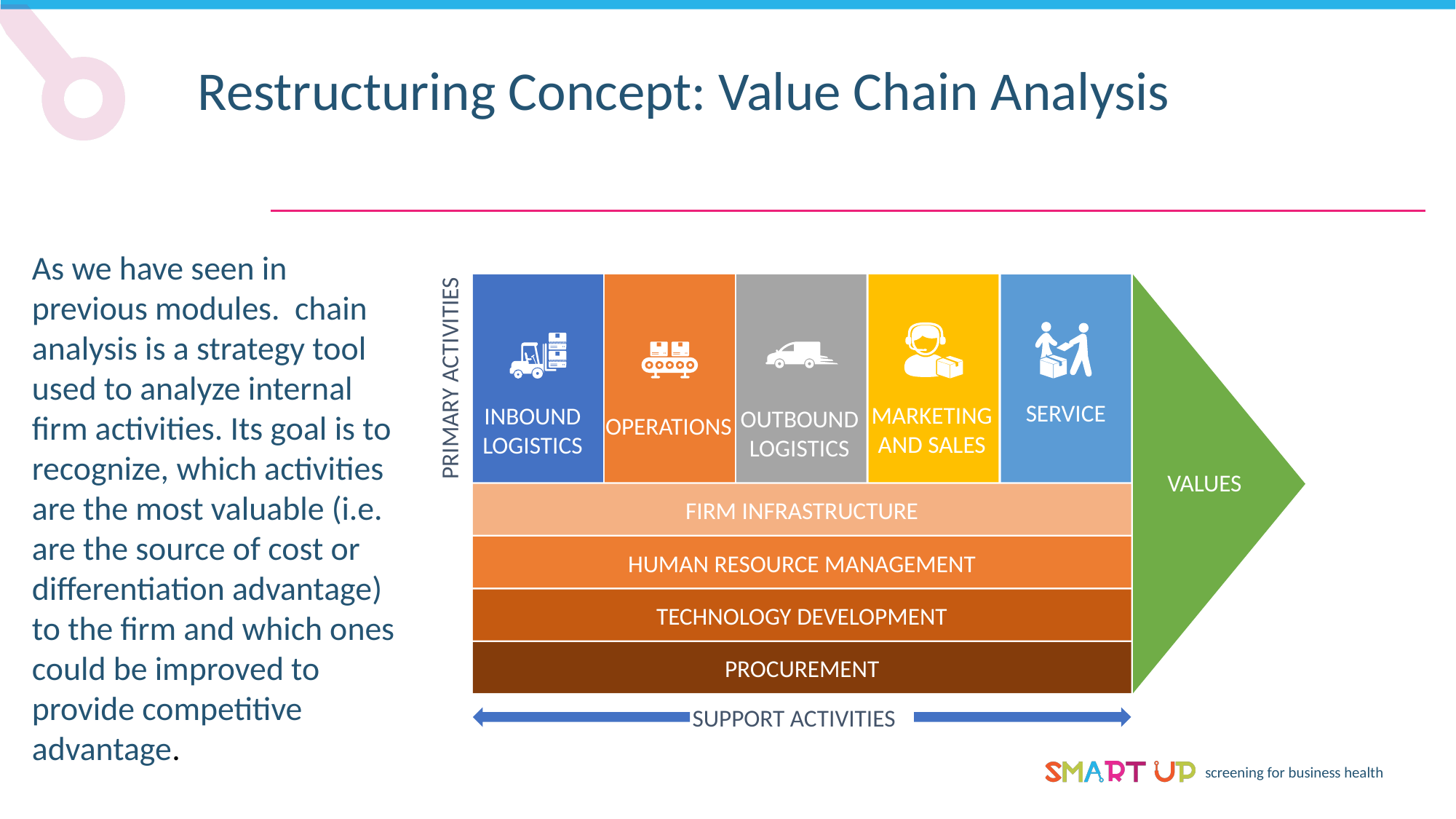

Restructuring Concept: Value Chain Analysis
As we have seen in previous modules.  chain analysis is a strategy tool used to analyze internal firm activities. Its goal is to recognize, which activities are the most valuable (i.e. are the source of cost or differentiation advantage) to the firm and which ones could be improved to provide competitive advantage.

PRIMARY ACTIVITIES
SERVICE
MARKETING
AND SALES
INBOUND
LOGISTICS

OUTBOUND
LOGISTICS
OPERATIONS
VALUES

FIRM INFRASTRUCTURE

HUMAN RESOURCE MANAGEMENT

TECHNOLOGY DEVELOPMENT

PROCUREMENT
SUPPORT ACTIVITIES